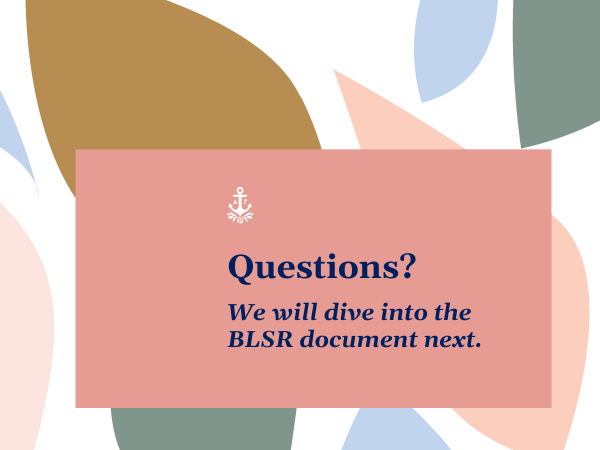

Questions?
We will dive into the BLSR document next.